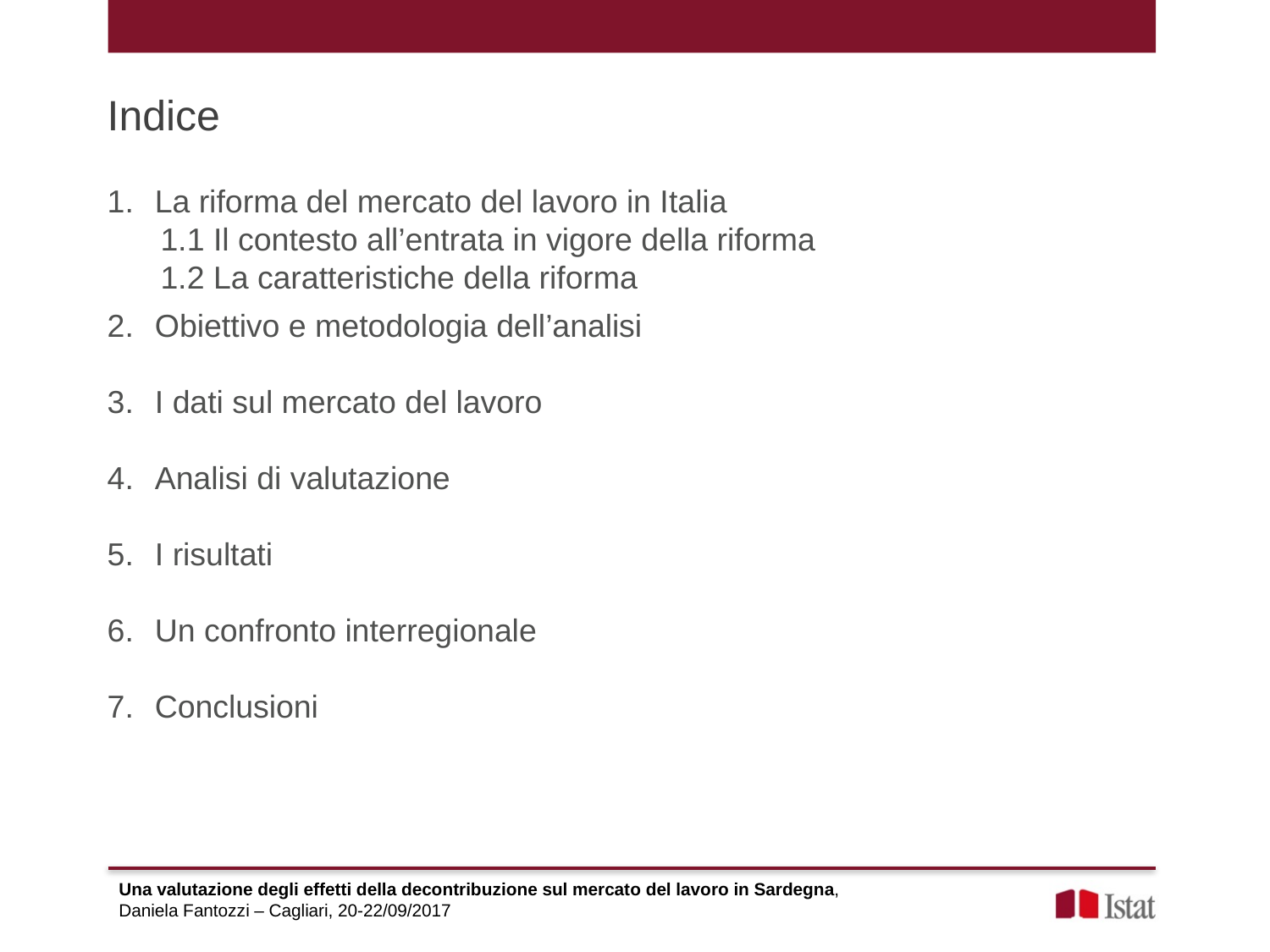

Indice
La riforma del mercato del lavoro in Italia
      1.1 Il contesto all’entrata in vigore della riforma
      1.2 La caratteristiche della riforma
Obiettivo e metodologia dell’analisi

I dati sul mercato del lavoro

Analisi di valutazione

I risultati

Un confronto interregionale

Conclusioni
Una valutazione degli effetti della decontribuzione sul mercato del lavoro in Sardegna,
Daniela Fantozzi – Cagliari, 20-22/09/2017